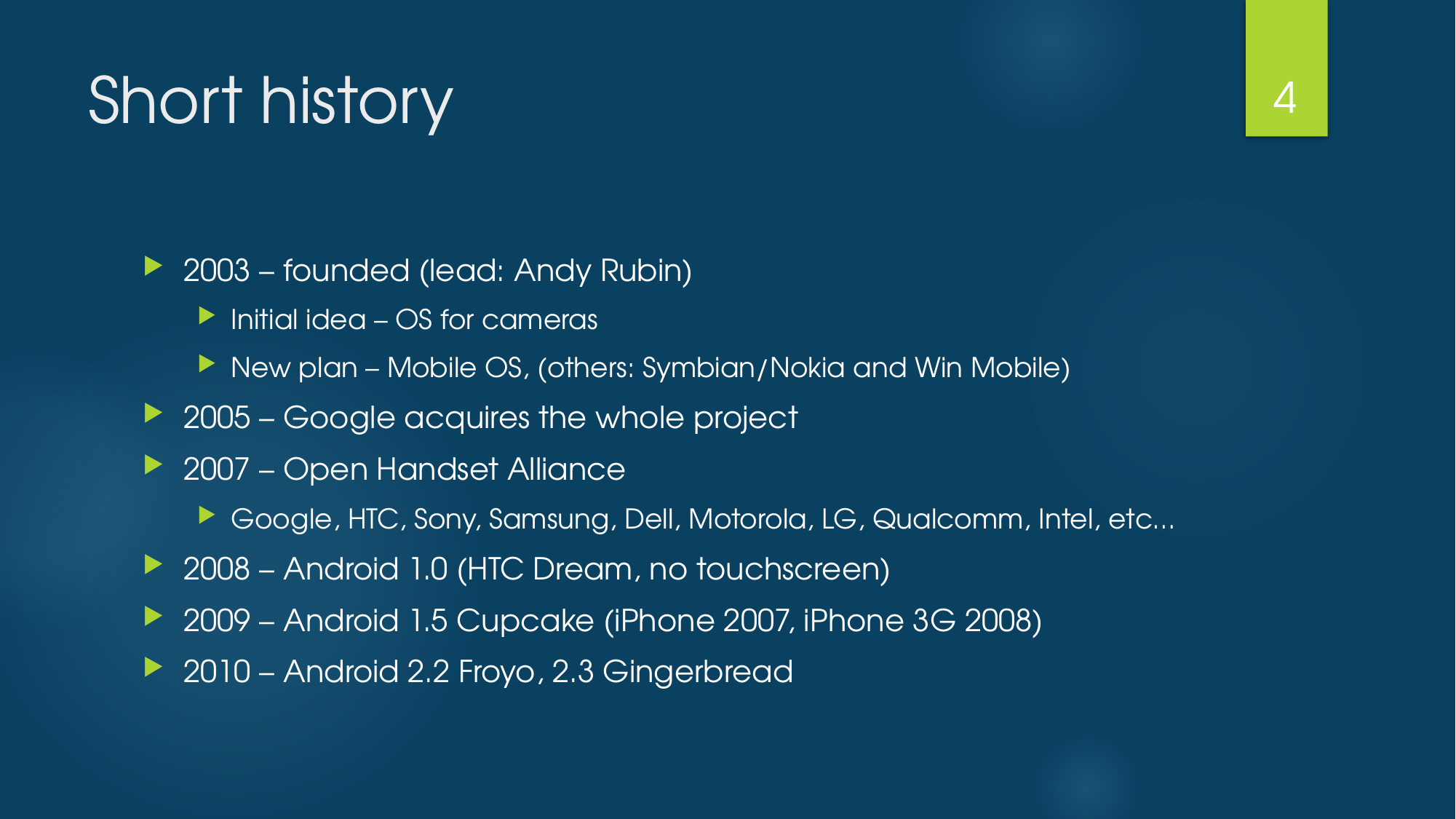

4
# Short history
2003 – founded (lead: Andy Rubin)
Initial idea – OS for cameras
New plan – Mobile OS, (others: Symbian/Nokia and Win Mobile)
2005 – Google acquires the whole project
2007 – Open Handset Alliance
Google, HTC, Sony, Samsung, Dell, Motorola, LG, Qualcomm, Intel, etc…
2008 – Android 1.0 (HTC Dream, no touchscreen)
2009 – Android 1.5 Cupcake (iPhone 2007, iPhone 3G 2008)
2010 – Android 2.2 Froyo, 2.3 Gingerbread